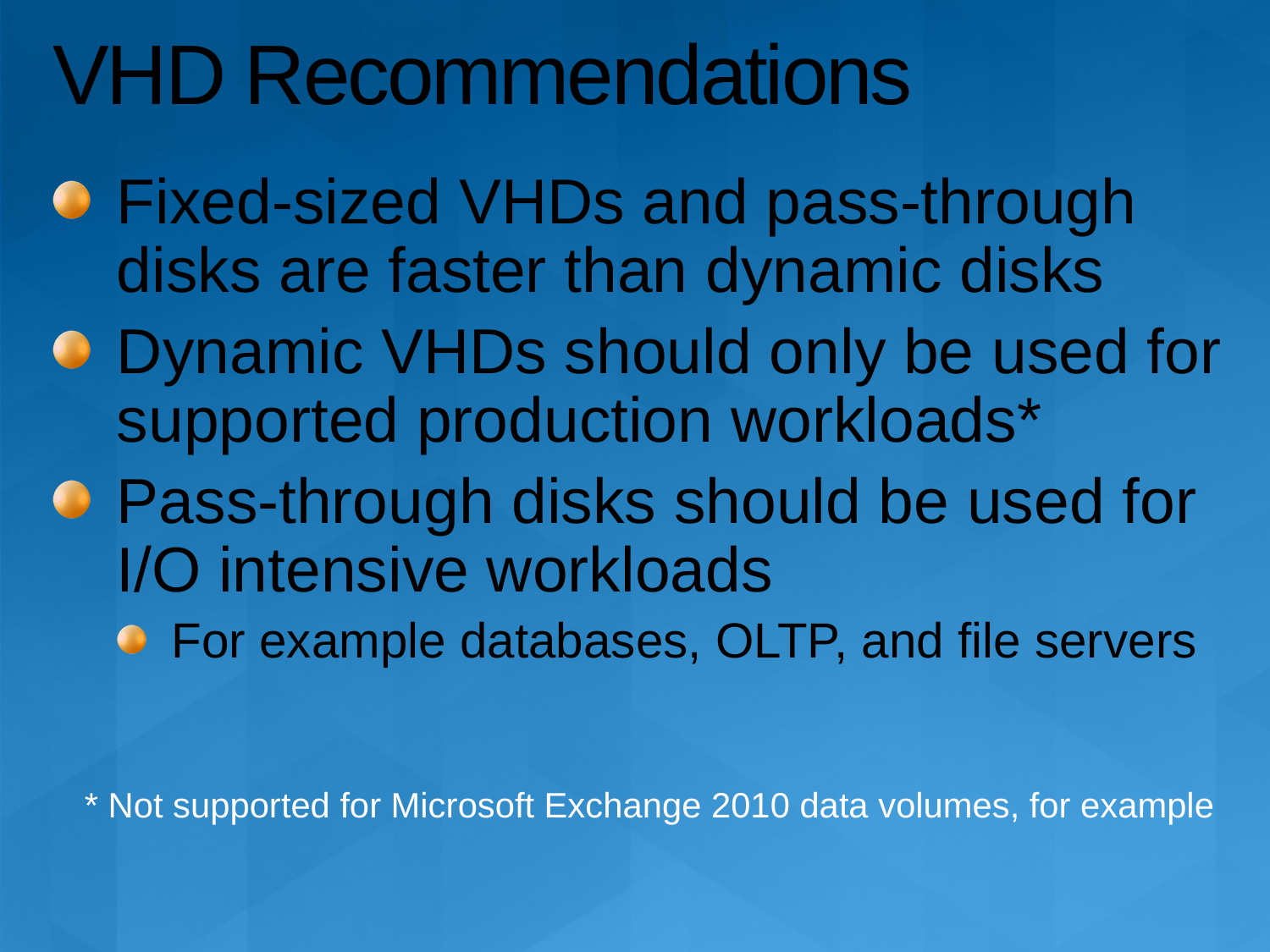

# VHD Recommendations
Fixed-sized VHDs and pass-through disks are faster than dynamic disks
Dynamic VHDs should only be used for supported production workloads*
Pass-through disks should be used for I/O intensive workloads
For example databases, OLTP, and file servers
* Not supported for Microsoft Exchange 2010 data volumes, for example